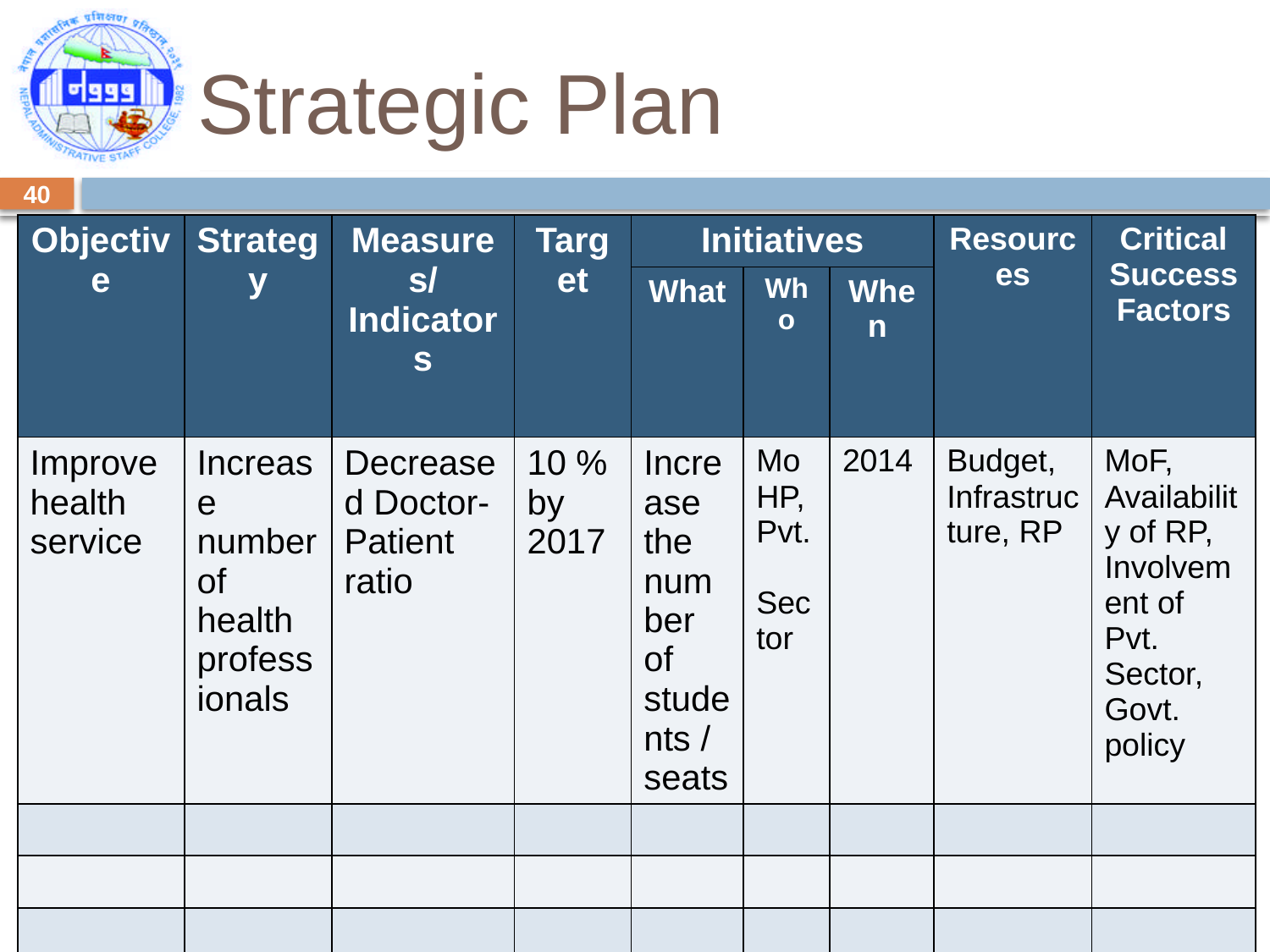

# Strategic Plan
40
| Objective | Strategy | Measures/ Indicators | Target | Initiatives |  |  | Resources | Critical Success Factors |
| --- | --- | --- | --- | --- | --- | --- | --- | --- |
|  |  |  |  | What | Who | When |  |  |
| Improve health service | Increase number of health professionals | Decreased Doctor-Patient ratio | 10 % by 2017 | Increase the number of students / seats | MoHP, Pvt. Sector | 2014 | Budget, Infrastructure, RP | MoF, Availability of RP, Involvement of Pvt. Sector, Govt. policy |
|  |  |  |  |  |  |  |  |  |
|  |  |  |  |  |  |  |  |  |
|  |  |  |  |  |  |  |  |  |
|  |  |  |  |  |  |  |  |  |